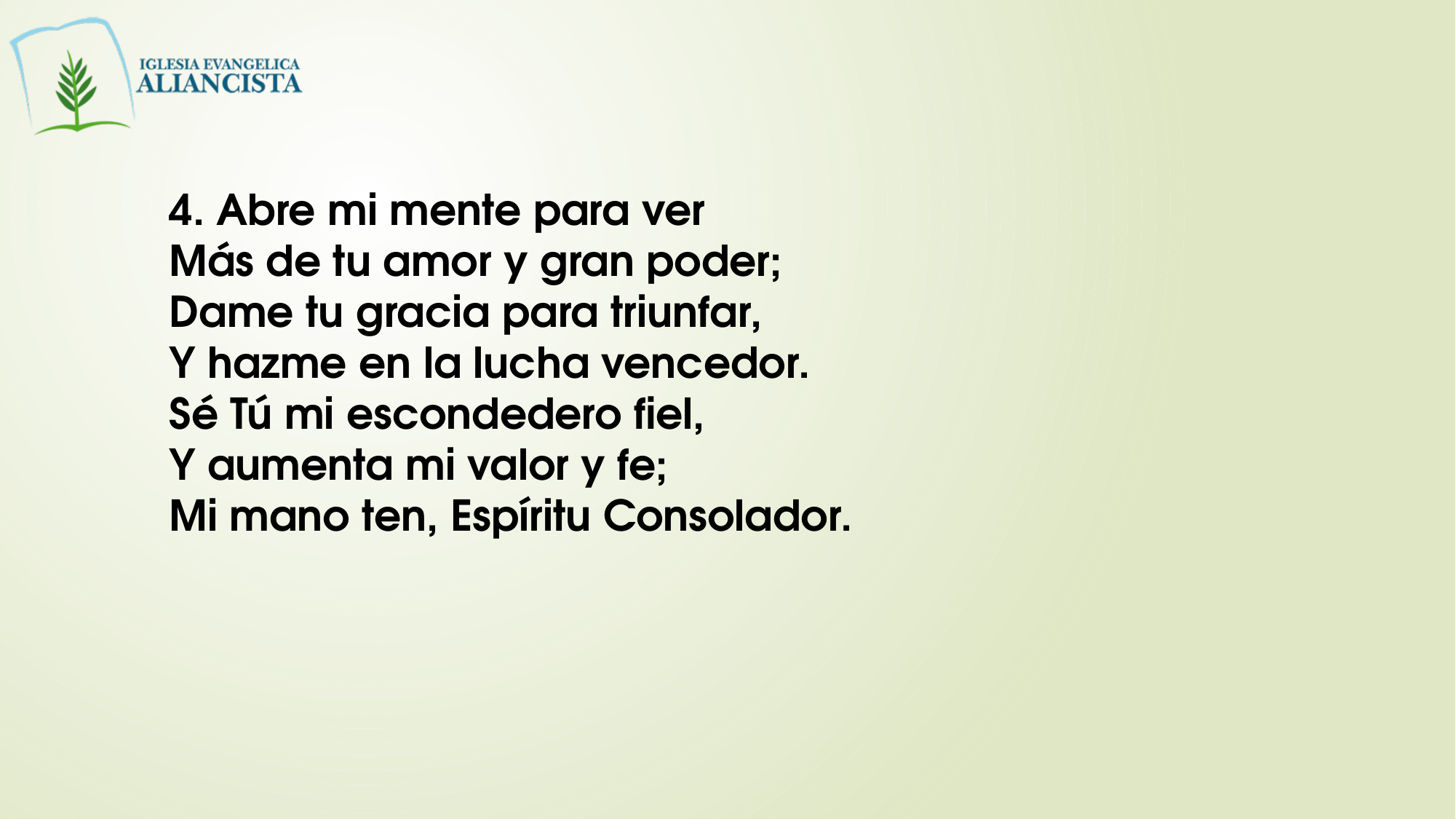

4. Abre mi mente para ver
Más de tu amor y gran poder;
Dame tu gracia para triunfar,
Y hazme en la lucha vencedor.
Sé Tú mi escondedero fiel,
Y aumenta mi valor y fe;
Mi mano ten, Espíritu Consolador.